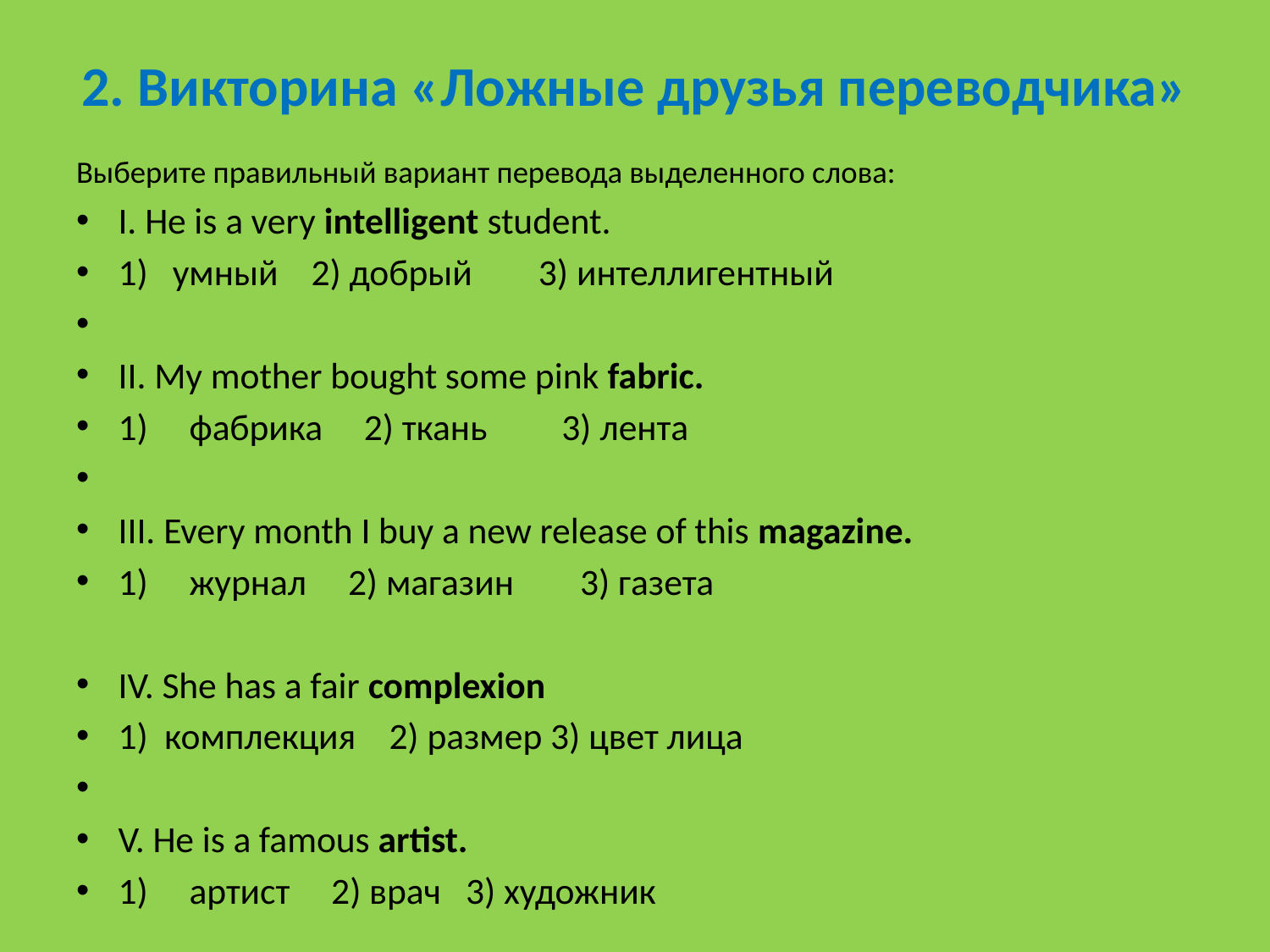

# 2. Викторина «Ложные друзья переводчика»
Выберите правильный вариант перевода выделенного слова:
I. He is a very intelligent student.
1)   умный    2) добрый        3) интеллигентный

II. My mother bought some pink fabric.
1)     фабрика     2) ткань         3) лента

III. Every month I buy a new release of this magazine.
1)     журнал     2) магазин        3) газета

IV. She has a fair complexion
1)  комплекция    2) размер 3) цвет лица

V. He is a famous artist.
1)     артист     2) врач   3) художник